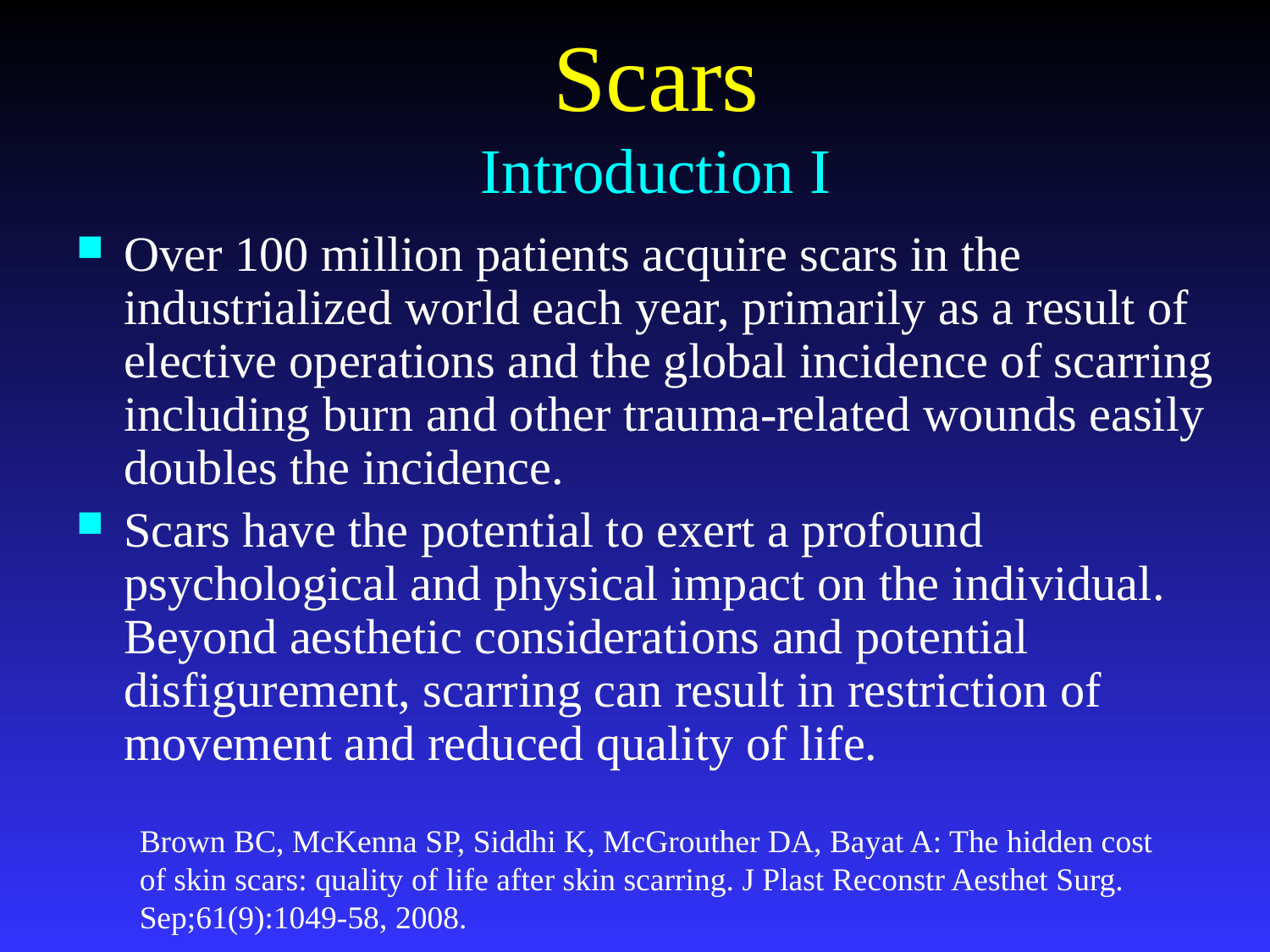

# Scars Introduction I
Over 100 million patients acquire scars in the industrialized world each year, primarily as a result of elective operations and the global incidence of scarring including burn and other trauma-related wounds easily doubles the incidence.
Scars have the potential to exert a profound psychological and physical impact on the individual. Beyond aesthetic considerations and potential disfigurement, scarring can result in restriction of movement and reduced quality of life.
Brown BC, McKenna SP, Siddhi K, McGrouther DA, Bayat A: The hidden cost of skin scars: quality of life after skin scarring. J Plast Reconstr Aesthet Surg. Sep;61(9):1049-58, 2008.